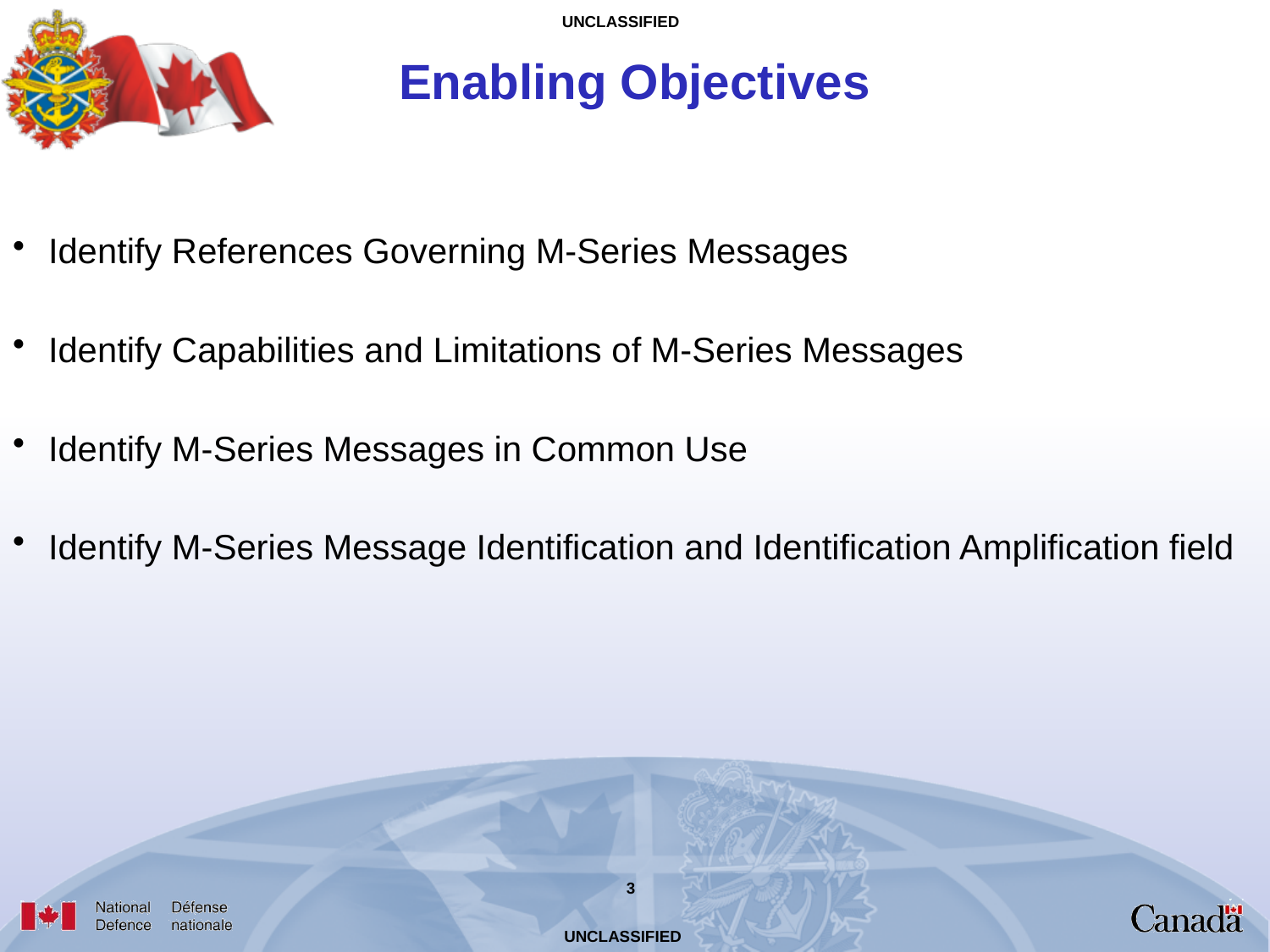

# Enabling Objectives
Identify References Governing M-Series Messages

Identify Capabilities and Limitations of M-Series Messages

Identify M-Series Messages in Common Use

Identify M-Series Message Identification and Identification Amplification field